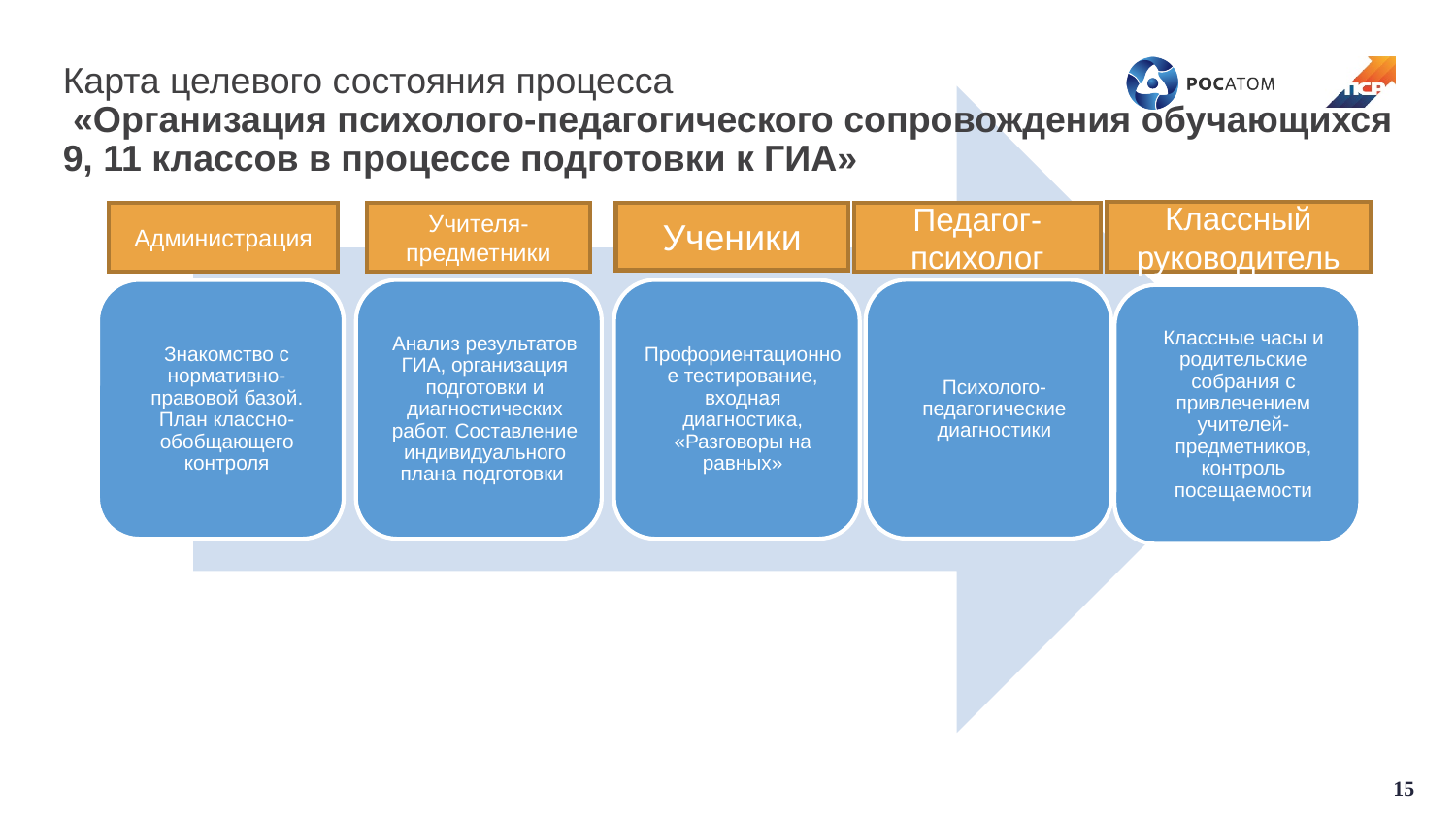

# Карта целевого состояния процесса
 «Организация психолого-педагогического сопровождения обучающихся 9, 11 классов в процессе подготовки к ГИА»
Знакомство с нормативно-правовой базой. План классно-обобщающего контроля
Анализ результатов ГИА, организация подготовки и диагностических работ. Составление индивидуального плана подготовки
Профориентационное тестирование, входная диагностика, «Разговоры на равных»
Классные часы и родительские собрания с привлечением учителей-предметников, контроль посещаемости
Психолого-педагогические диагностики
Классный руководитель
Администрация
Учителя-предметники
Ученики
Педагог-психолог
15